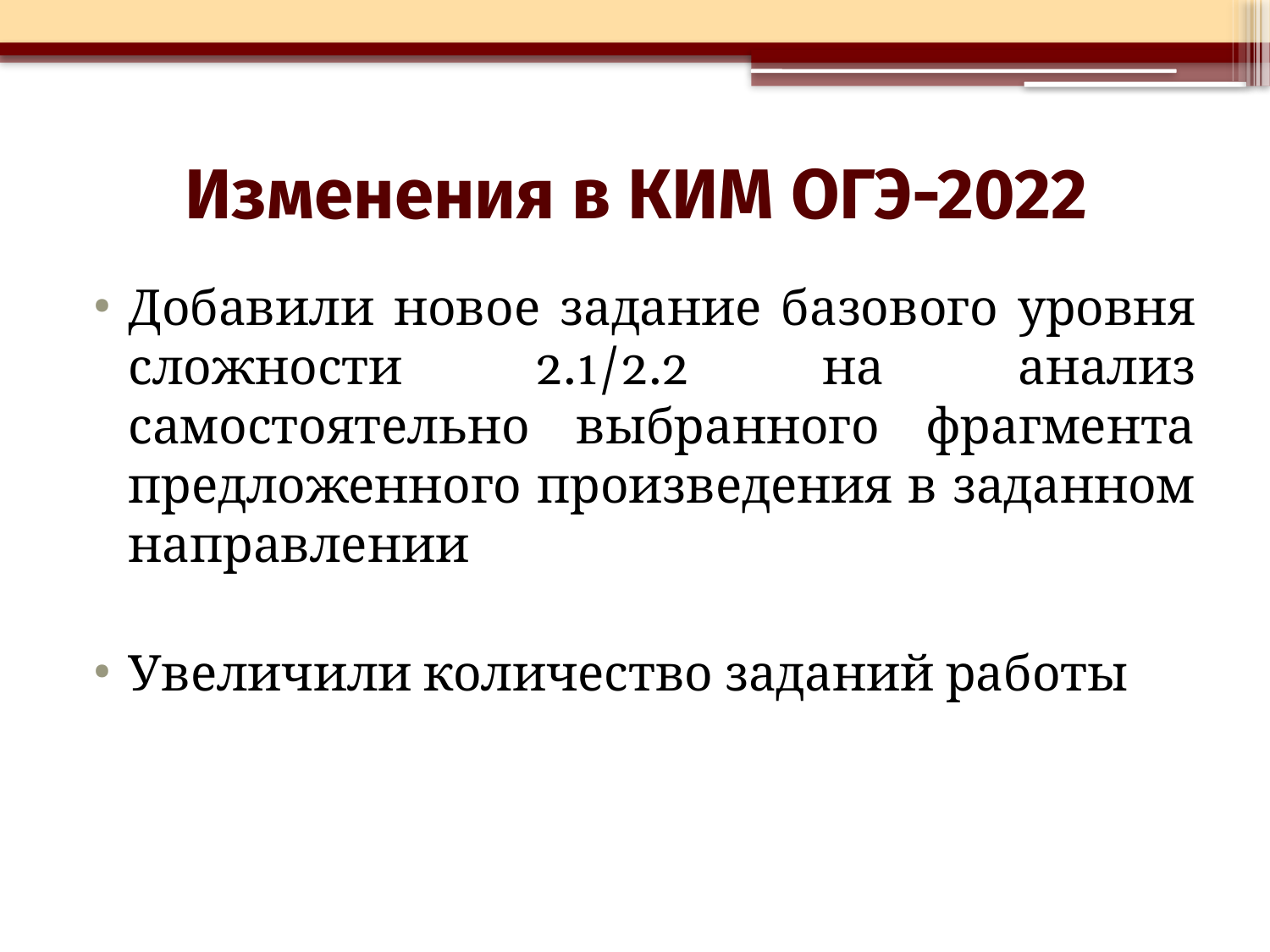

# Изменения в КИМ ОГЭ-2022
Добавили новое задание базового уровня сложности 2.1/2.2 на анализ самостоятельно выбранного фрагмента предложенного произведения в заданном направлении

Увеличили количество заданий работы